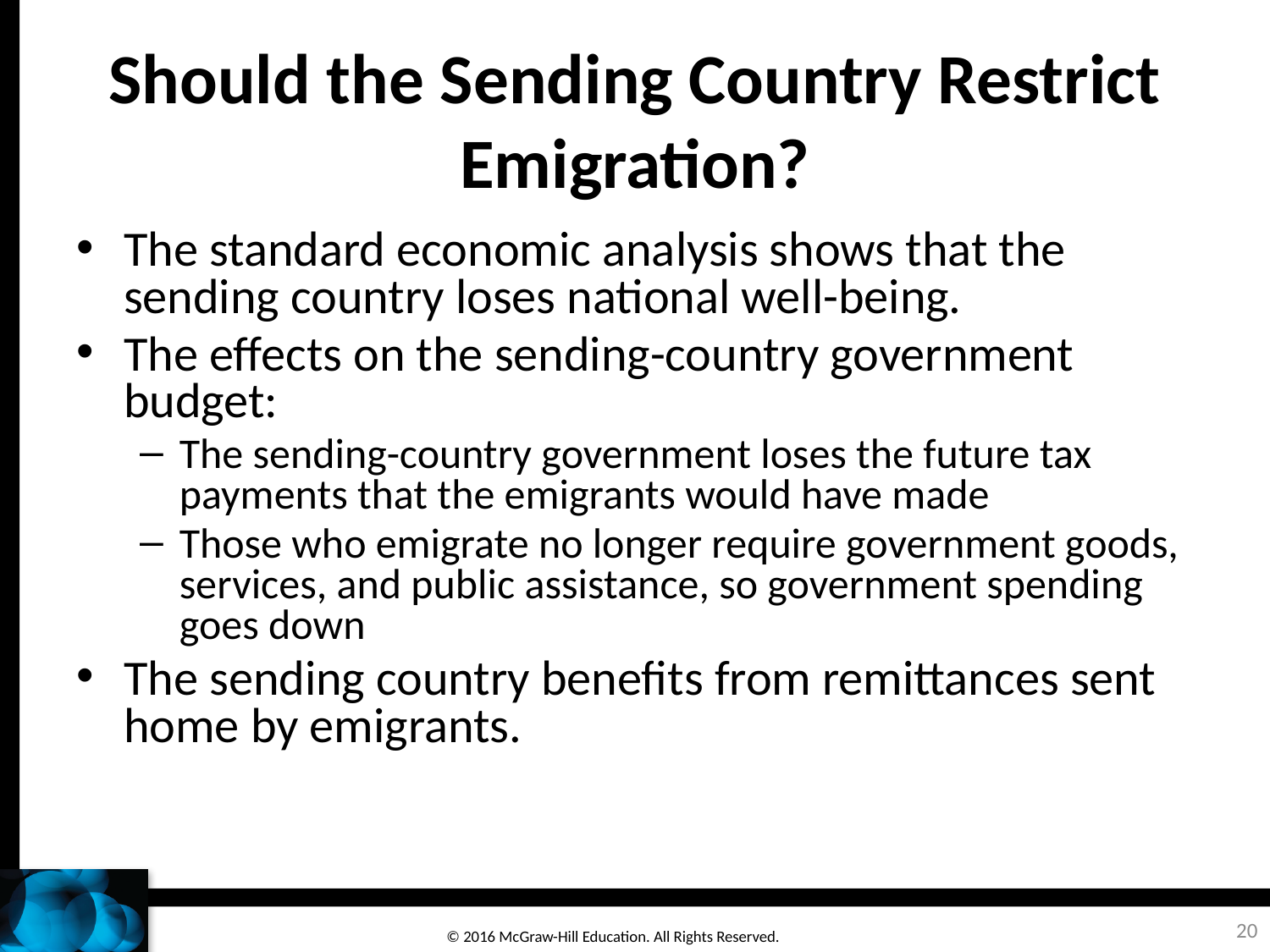

# Should the Sending Country Restrict Emigration?
The standard economic analysis shows that the sending country loses national well-being.
The effects on the sending-country government budget:
The sending-country government loses the future tax payments that the emigrants would have made
Those who emigrate no longer require government goods, services, and public assistance, so government spending goes down
The sending country benefits from remittances sent home by emigrants.
20
© 2016 McGraw-Hill Education. All Rights Reserved.